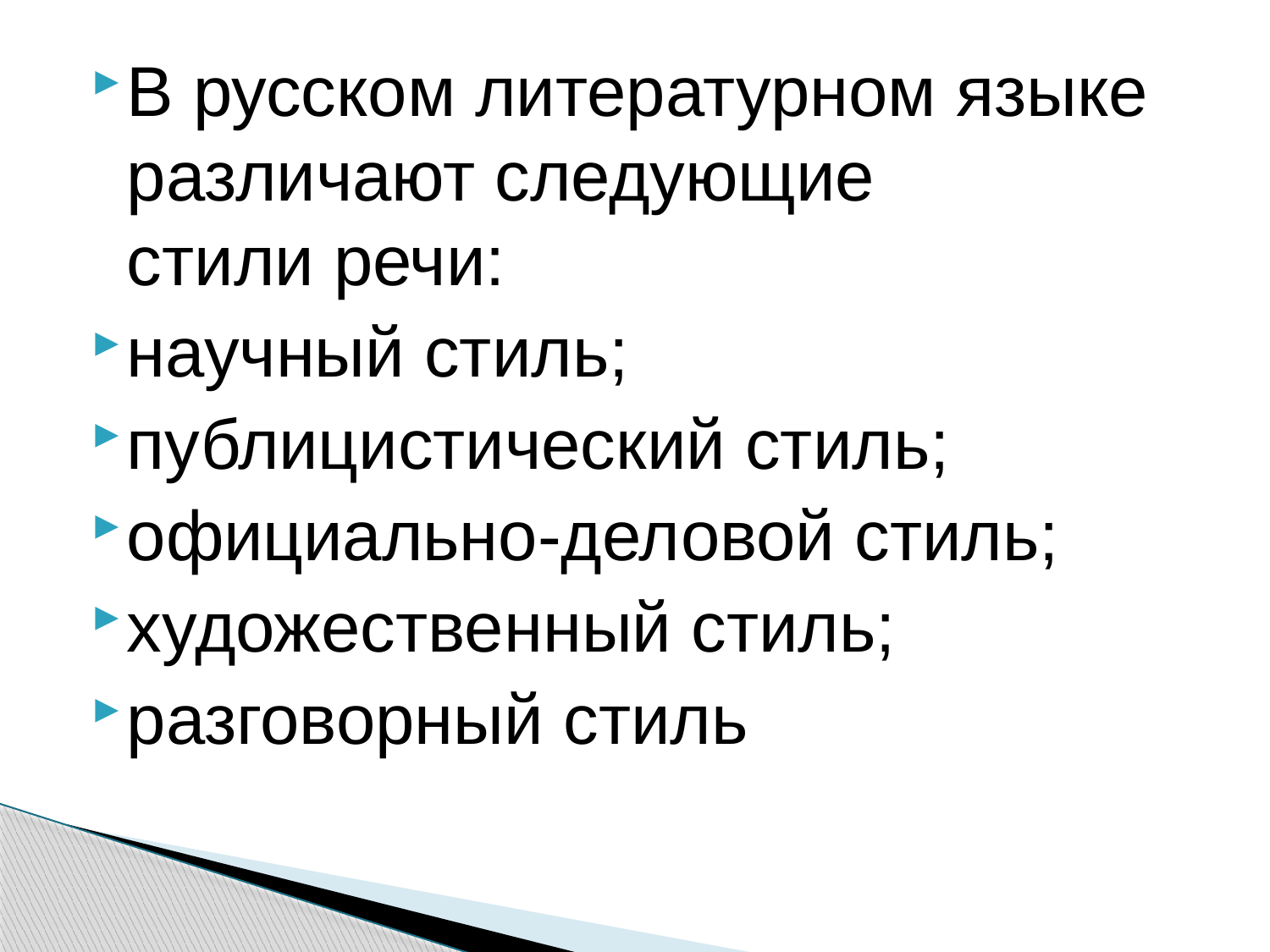

В русском литературном языке различают следующие стили речи:
научный стиль;
публицистический стиль;
официально-деловой стиль;
художественный стиль;
разговорный стиль